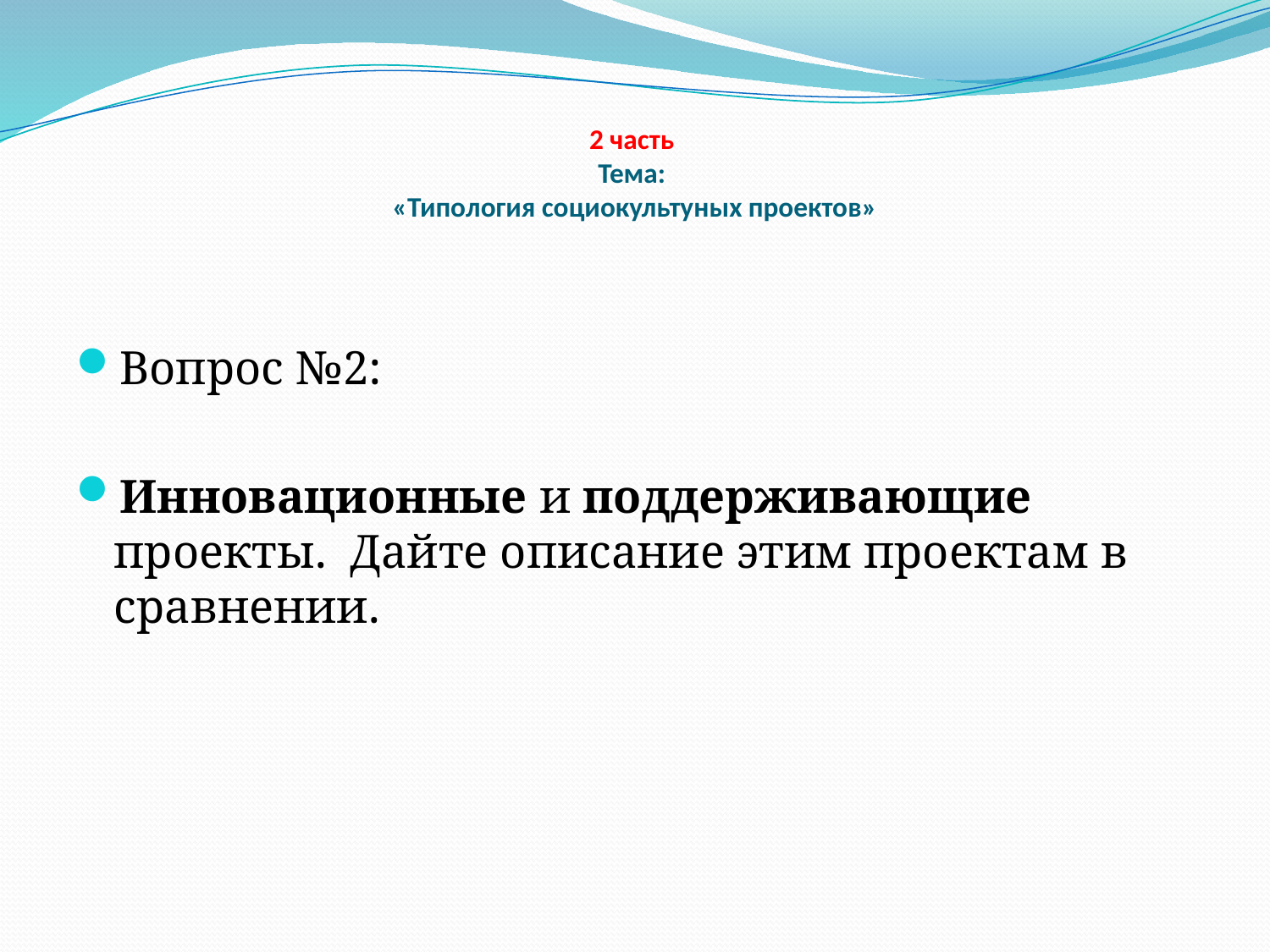

# 2 часть Тема: «Типология социокультуных проектов»

Вопрос №2:

Инновационные и поддерживающие проекты.  Дайте описание этим проектам в сравнении.